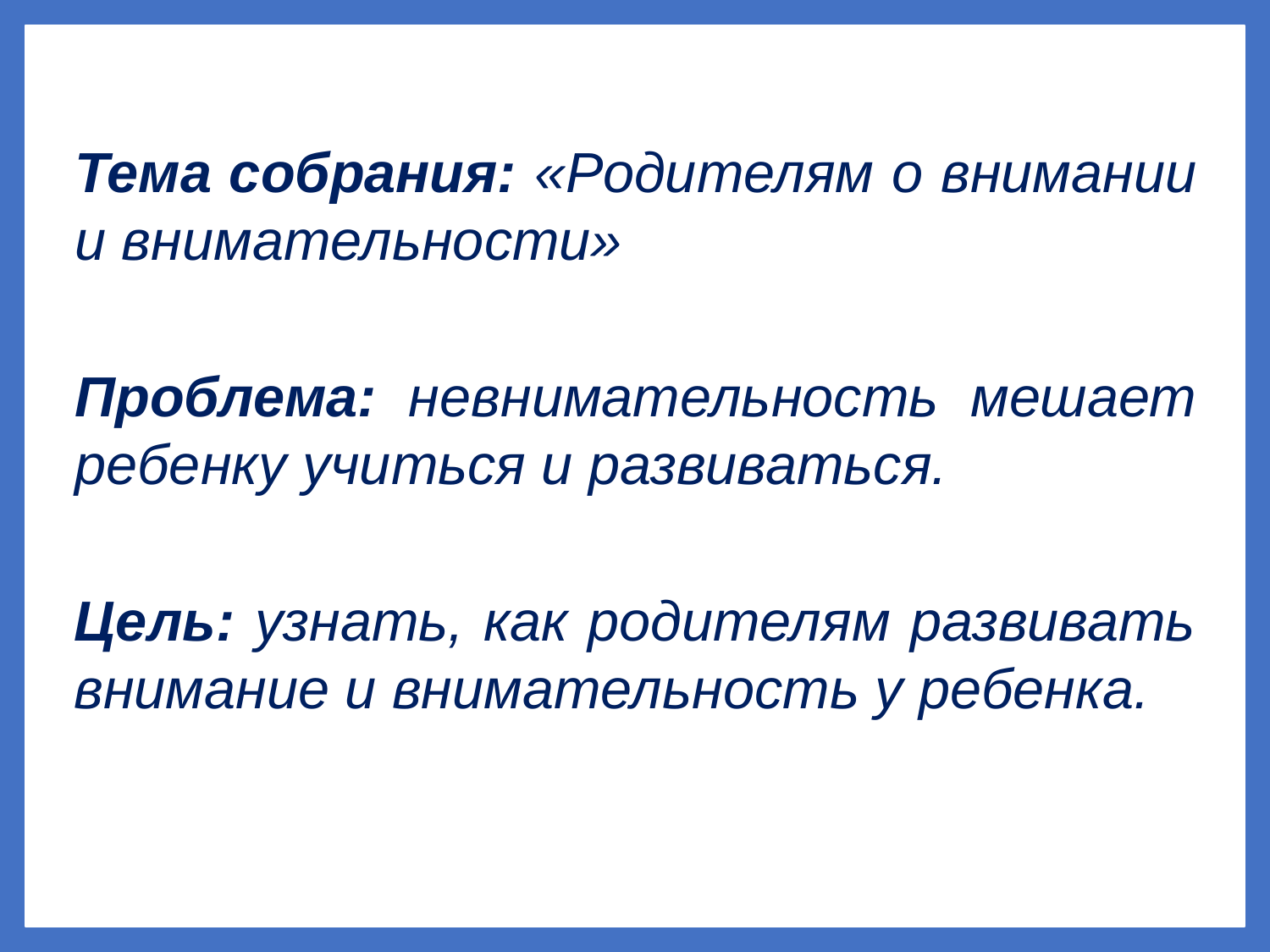

Тема собрания: «Родителям о внимании и внимательности»
Проблема: невнимательность мешает ребенку учиться и развиваться.
Цель: узнать, как родителям развивать внимание и внимательность у ребенка.